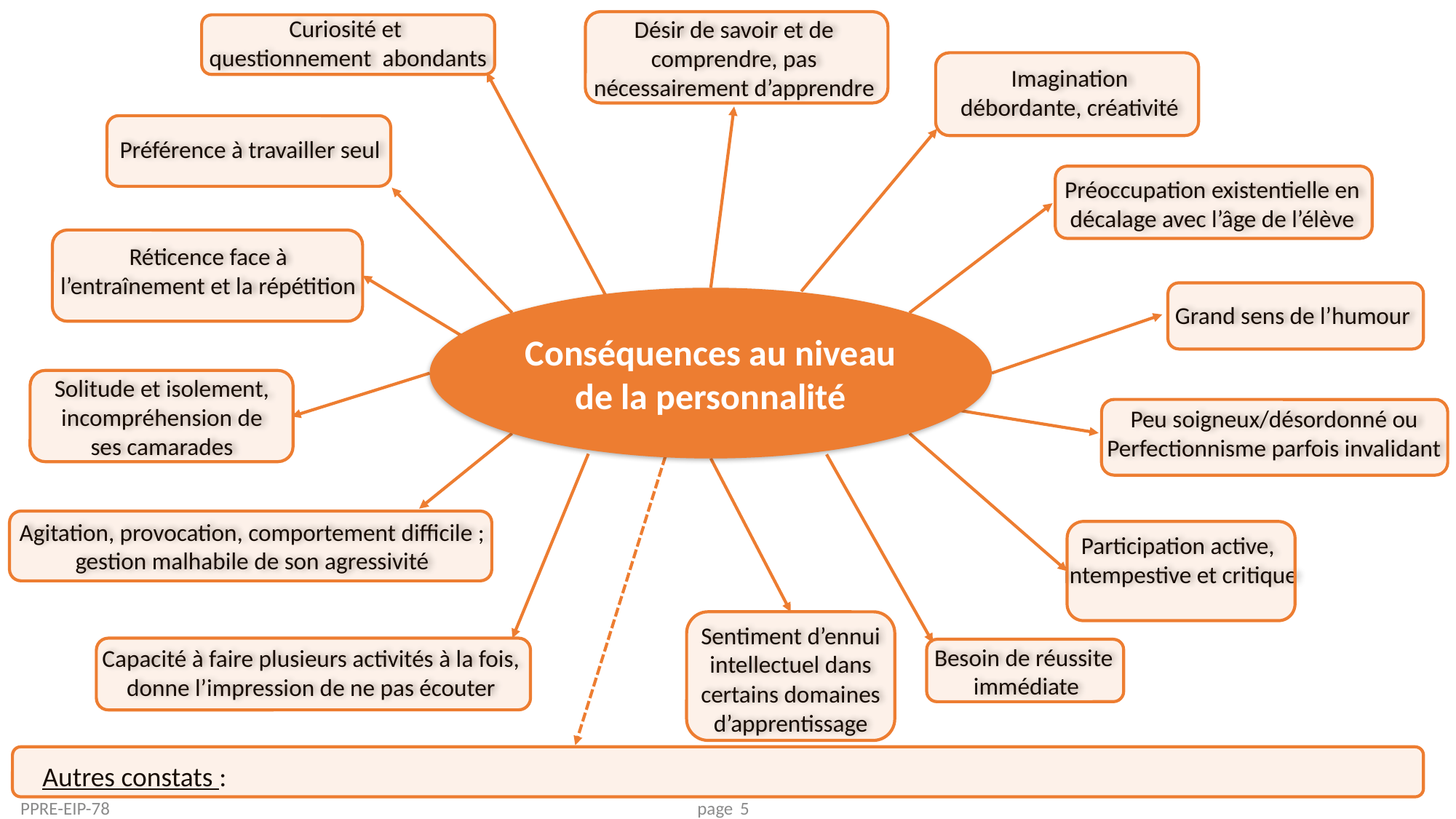

Curiosité et
questionnement  abondants
Désir de savoir et de comprendre, pas nécessairement d’apprendre

Imagination débordante, créativité

Préférence à travailler seul

Préoccupation existentielle en décalage avec l’âge de l’élève

Réticence face à l’entraînement et la répétition

Conséquences au niveau de la personnalité
Grand sens de l’humour
Solitude et isolement, incompréhension de ses camarades

Peu soigneux/désordonné ou
Perfectionnisme parfois invalidant

Agitation, provocation, comportement difficile ; gestion malhabile de son agressivité

Participation active,
intempestive et critique

Sentiment d’ennui intellectuel dans certains domaines d’apprentissage
Besoin de réussite
immédiate
Capacité à faire plusieurs activités à la fois, donne l’impression de ne pas écouter

Autres constats :

PPRE-EIP-78                                                                                                                                             page 5